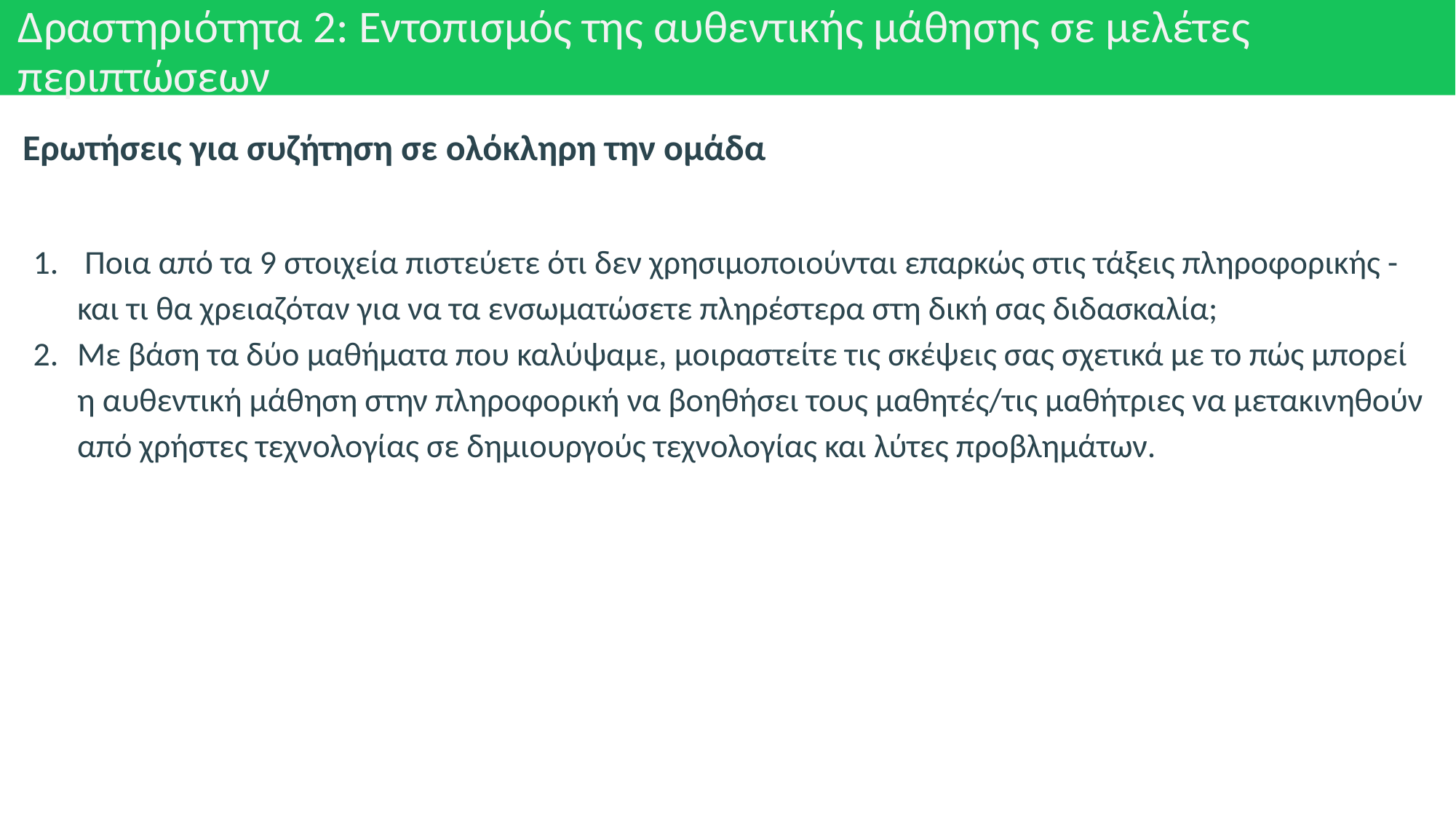

# Δραστηριότητα 2: Εντοπισμός της αυθεντικής μάθησης σε μελέτες περιπτώσεων
Ερωτήσεις για συζήτηση σε ολόκληρη την ομάδα

 Ποια από τα 9 στοιχεία πιστεύετε ότι δεν χρησιμοποιούνται επαρκώς στις τάξεις πληροφορικής - και τι θα χρειαζόταν για να τα ενσωματώσετε πληρέστερα στη δική σας διδασκαλία;
Με βάση τα δύο μαθήματα που καλύψαμε, μοιραστείτε τις σκέψεις σας σχετικά με το πώς μπορεί η αυθεντική μάθηση στην πληροφορική να βοηθήσει τους μαθητές/τις μαθήτριες να μετακινηθούν από χρήστες τεχνολογίας σε δημιουργούς τεχνολογίας και λύτες προβλημάτων.